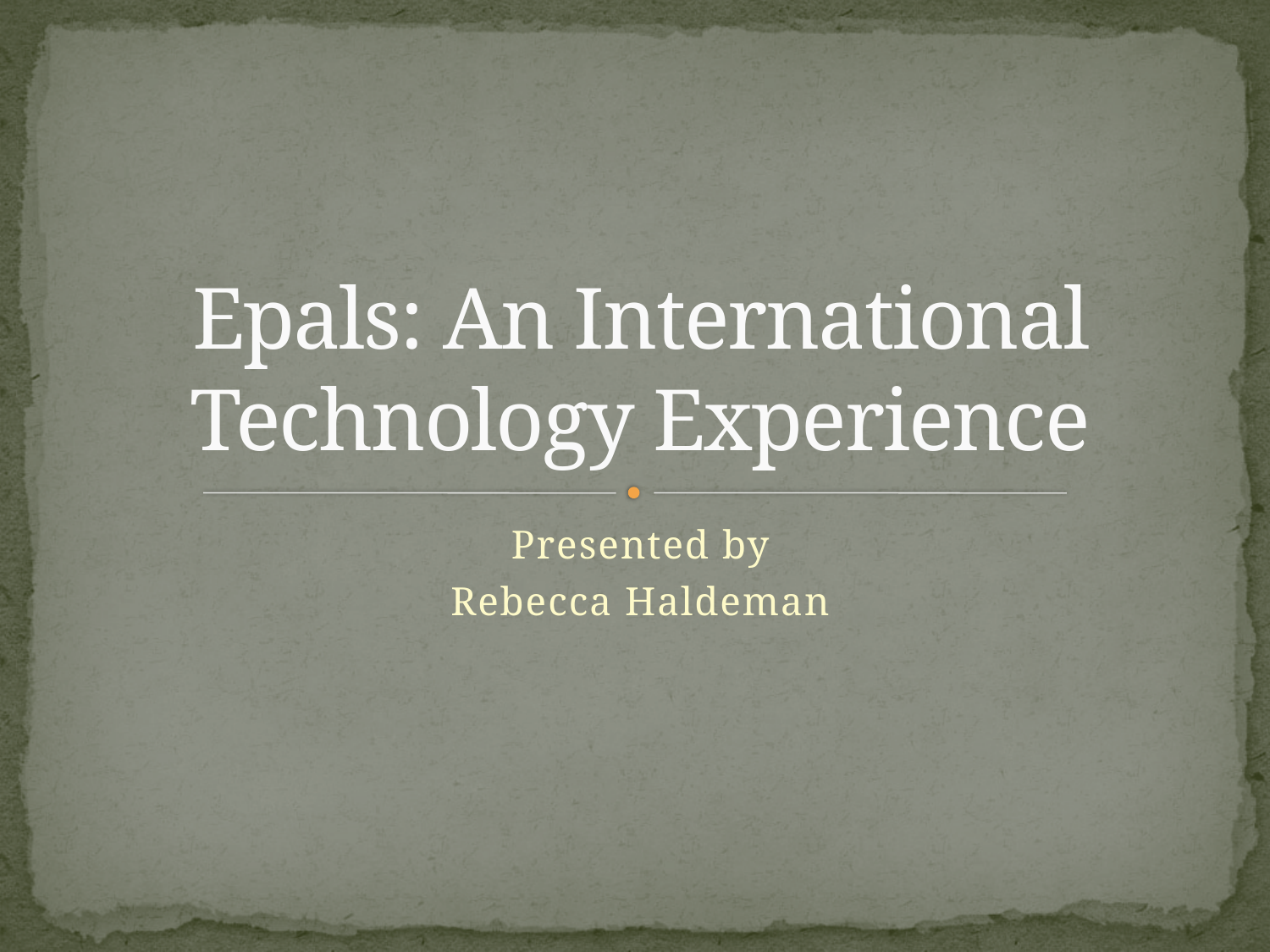

# Epals: An International Technology Experience
Presented by
Rebecca Haldeman